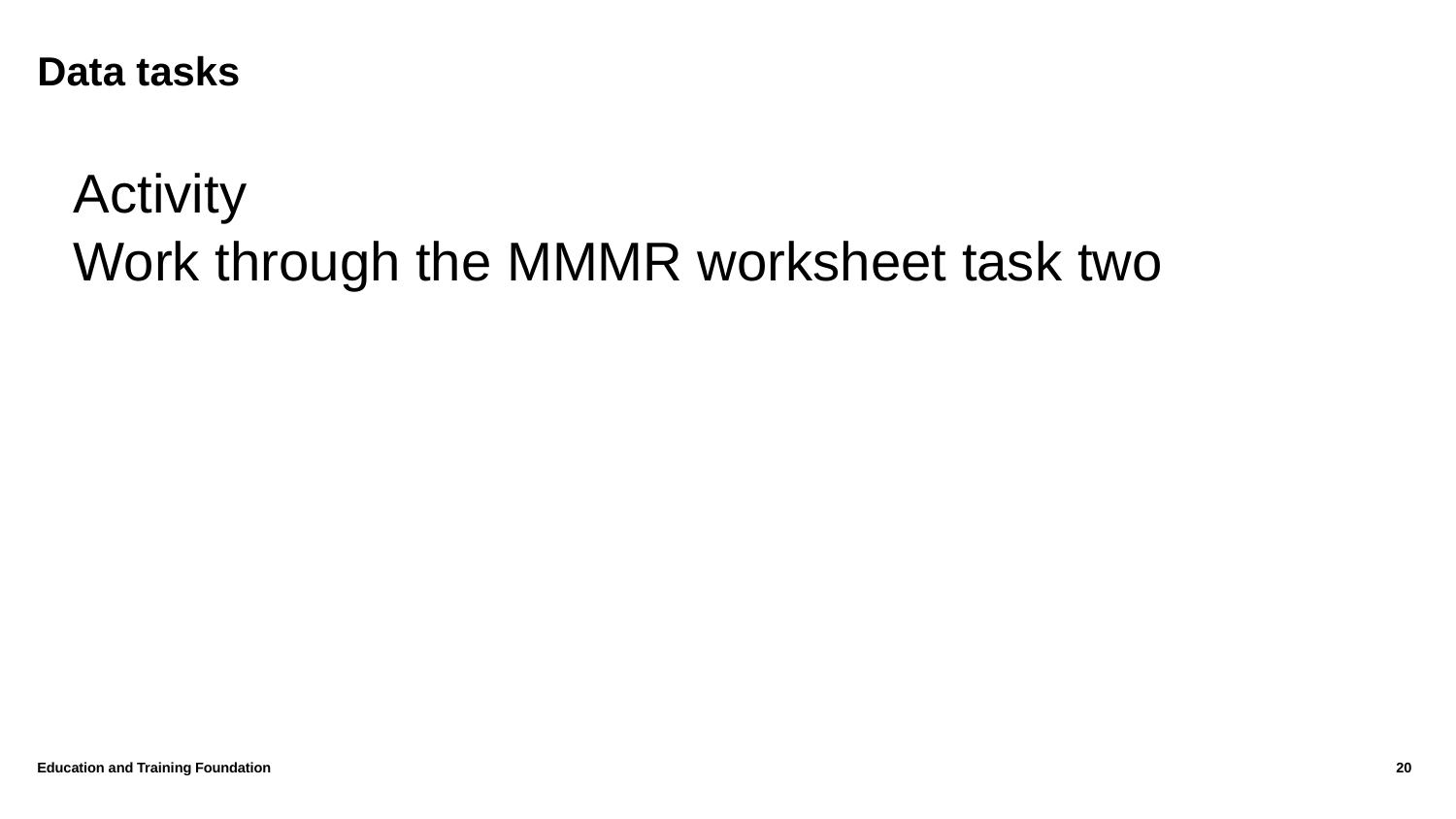

# Data tasks
Activity
Work through the MMMR worksheet task two
Education and Training Foundation
20